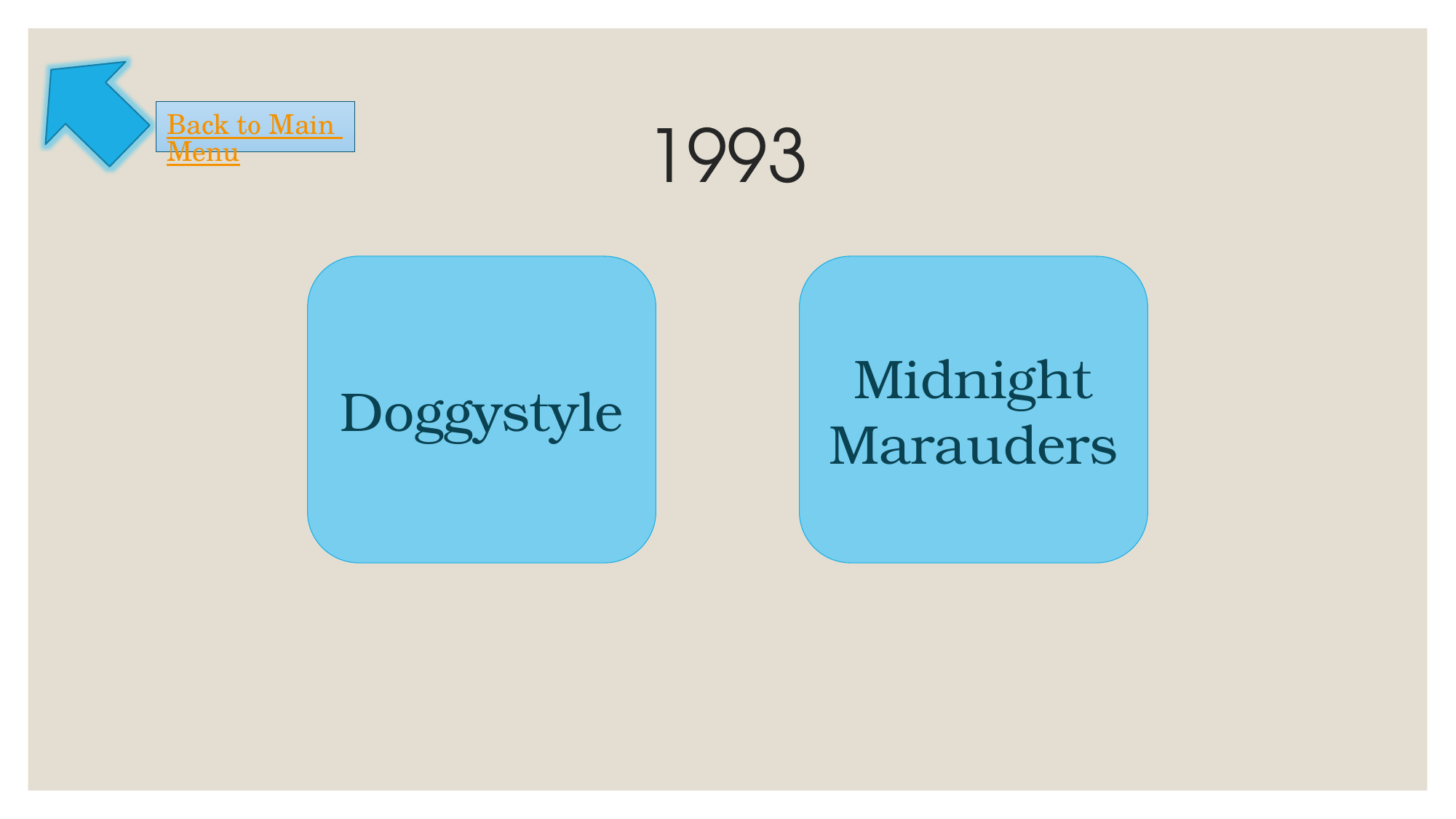

# 1993
Back to Main Menu
Doggystyle
Midnight Marauders